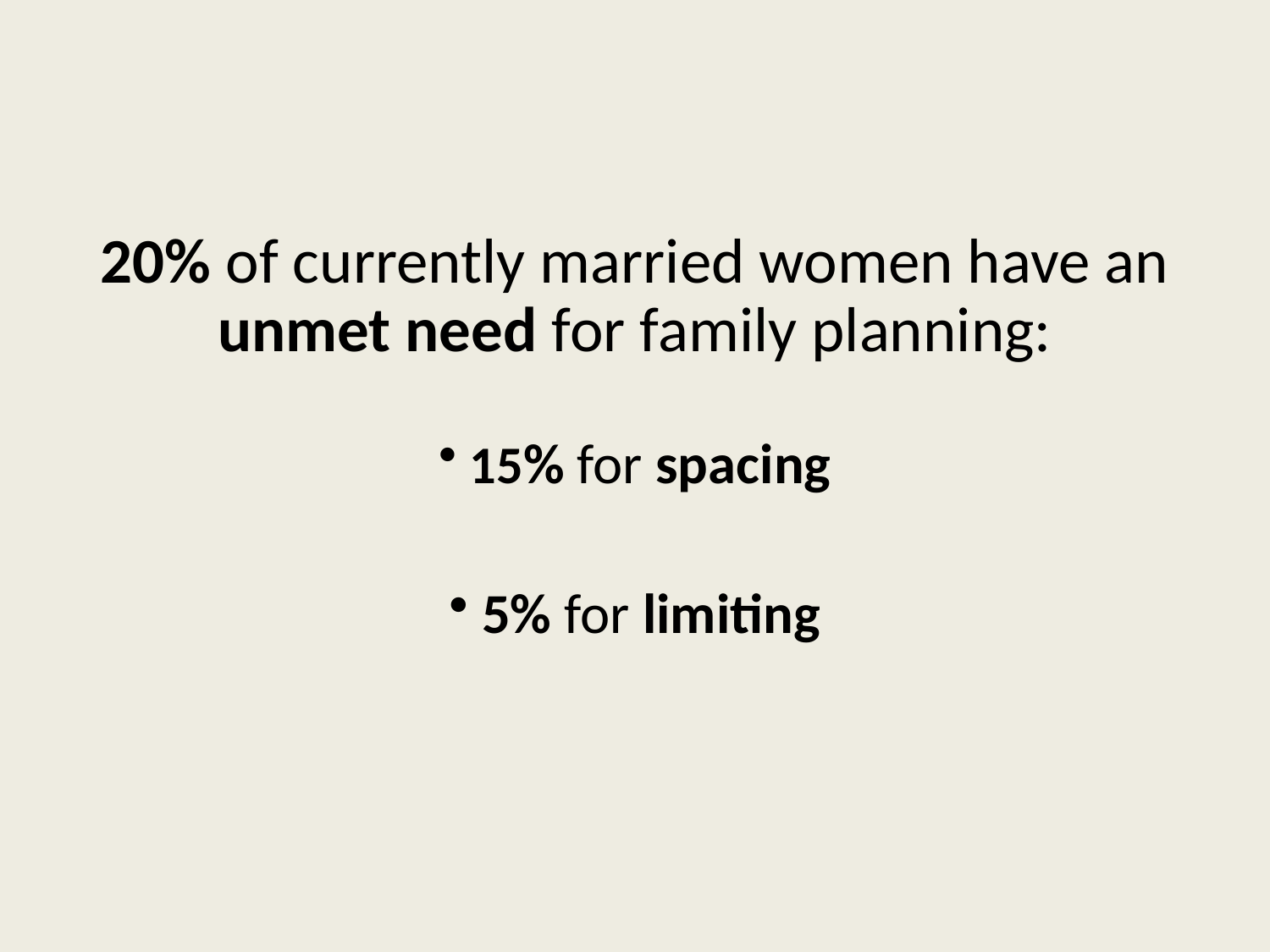

20% of currently married women have an unmet need for family planning:

 15% for spacing

 5% for limiting